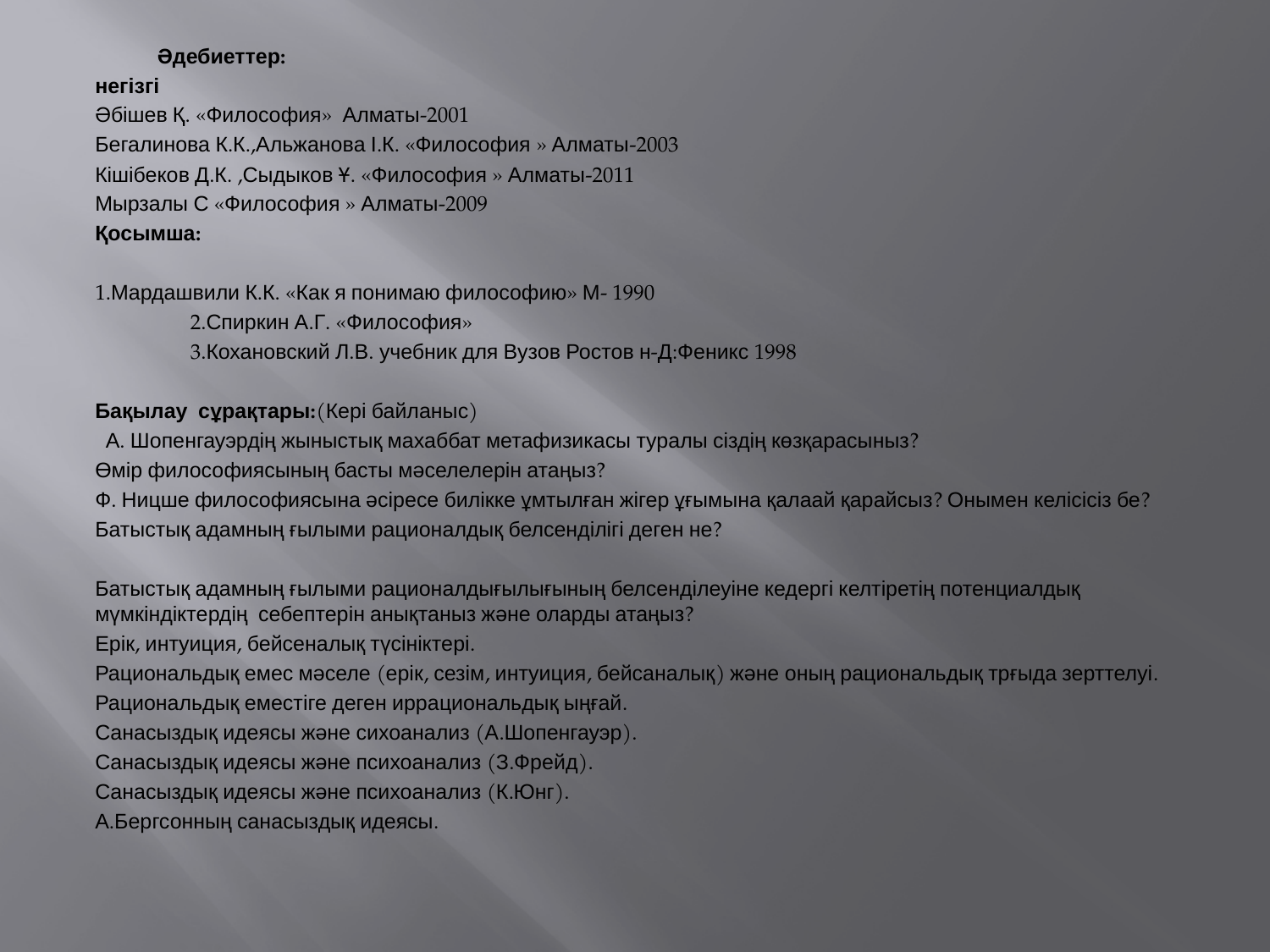

Әдебиеттер:
негізгі
Әбішев Қ. «Философия»  Алматы-2001
Бегалинова К.К.,Альжанова І.К. «Философия » Алматы-2003
Кішібеков Д.К. ,Сыдыков Ұ. «Философия » Алматы-2011
Мырзалы С «Философия » Алматы-2009
Қосымша:

1.Мардашвили К.К. «Как я понимаю философию» М- 1990
                  2.Спиркин А.Г. «Философия»
                  3.Кохановский Л.В. учебник для Вузов Ростов н-Д:Феникс 1998

Бақылау  сұрақтары:(Кері байланыс)
  А. Шопенгауэрдің жыныстық махаббат метафизикасы туралы сіздің көзқарасыныз?
Өмір философиясының басты мәселелерін атаңыз?
Ф. Ницше философиясына әсіресе билікке ұмтылған жігер ұғымына қалаай қарайсыз? Онымен келісісіз бе?
Батыстық адамның ғылыми рационалдық белсенділігі деген не?

Батыстық адамның ғылыми рационалдығылығының белсенділеуіне кедергі келтіретің потенциалдық мүмкіндіктердің  себептерін анықтаныз және оларды атаңыз?
Ерік, интуиция, бейсеналық түсініктері.
Рациональдық емес мәселе (ерік, сезім, интуиция, бейсаналық) және оның рациональдық трғыда зерттелуі.
Рациональдық еместіге деген иррациональдық ыңғай.
Санасыздық идеясы және сихоанализ (А.Шопенгауэр).
Санасыздық идеясы және психоанализ (З.Фрейд).
Санасыздық идеясы және психоанализ (К.Юнг).
А.Бергсонның санасыздық идеясы.